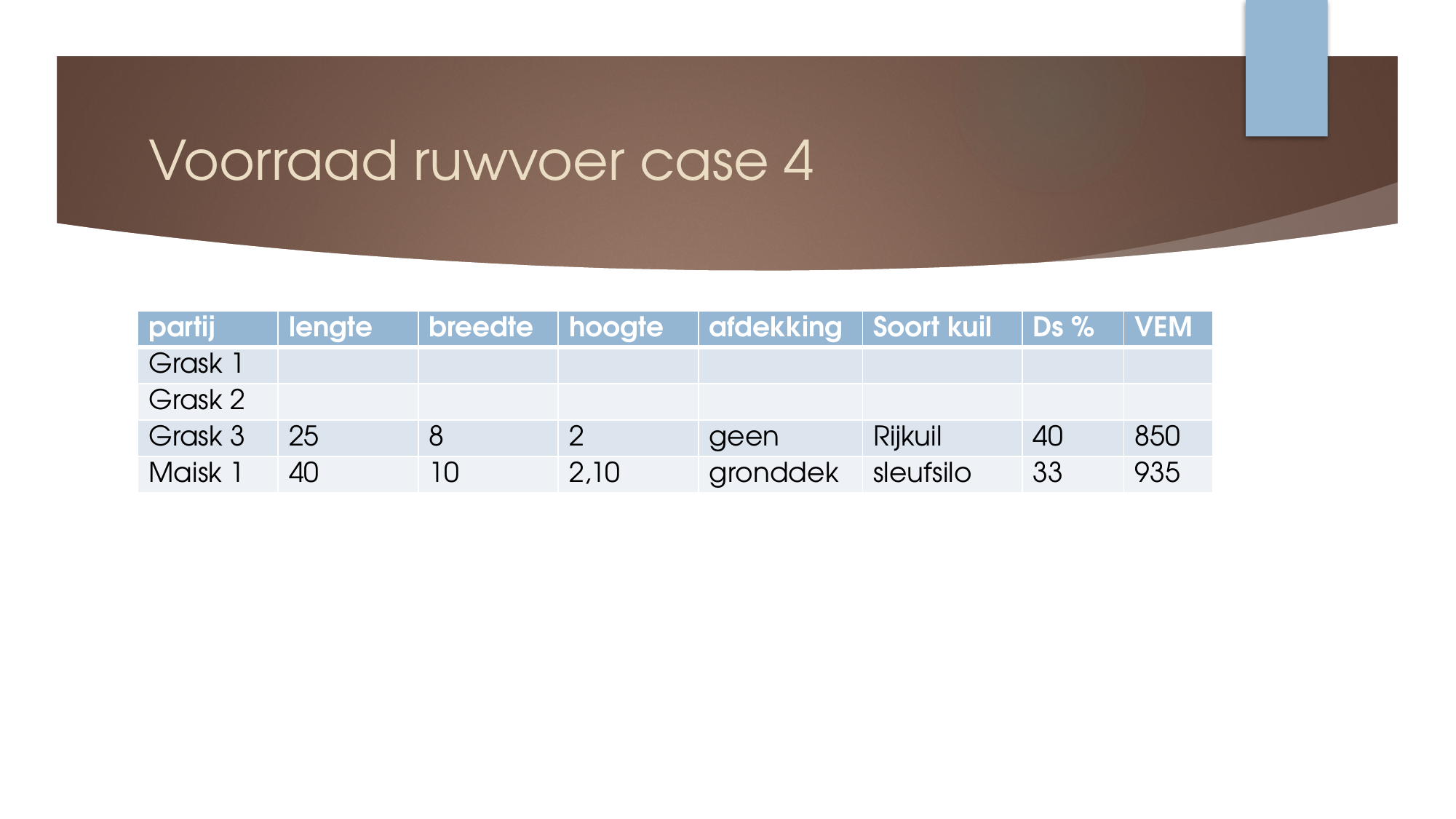

# Voorraad ruwvoer case 4
| partij | lengte | breedte | hoogte | afdekking | Soort kuil | Ds % | VEM |
| --- | --- | --- | --- | --- | --- | --- | --- |
| Grask 1 |  |  |  |  |  |  |  |
| Grask 2 |  |  |  |  |  |  |  |
| Grask 3 | 25 | 8 | 2 | geen | Rijkuil | 40 | 850 |
| Maisk 1 | 40 | 10 | 2,10 | gronddek | sleufsilo | 33 | 935 |